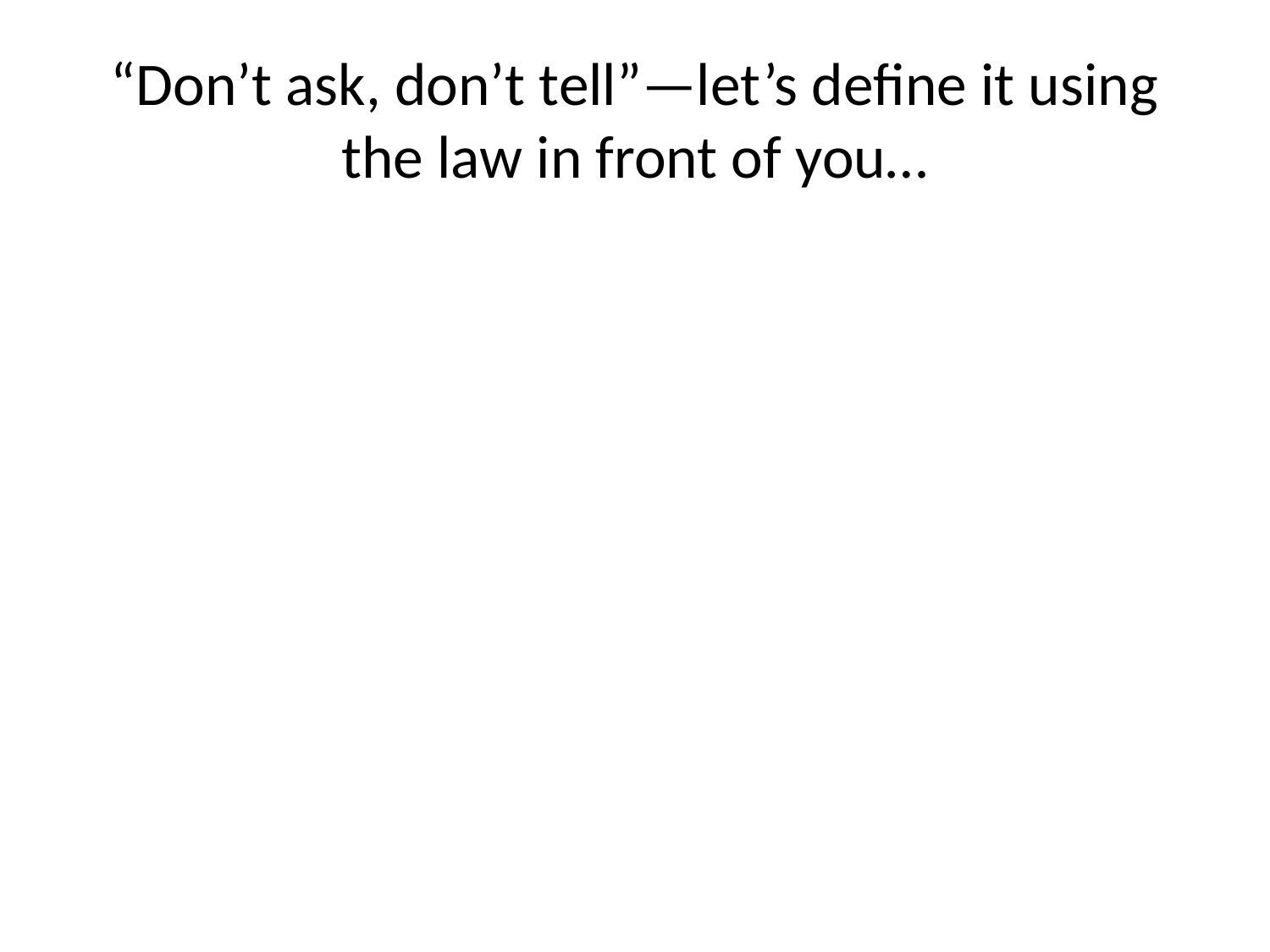

# “Don’t ask, don’t tell”—let’s define it using the law in front of you…